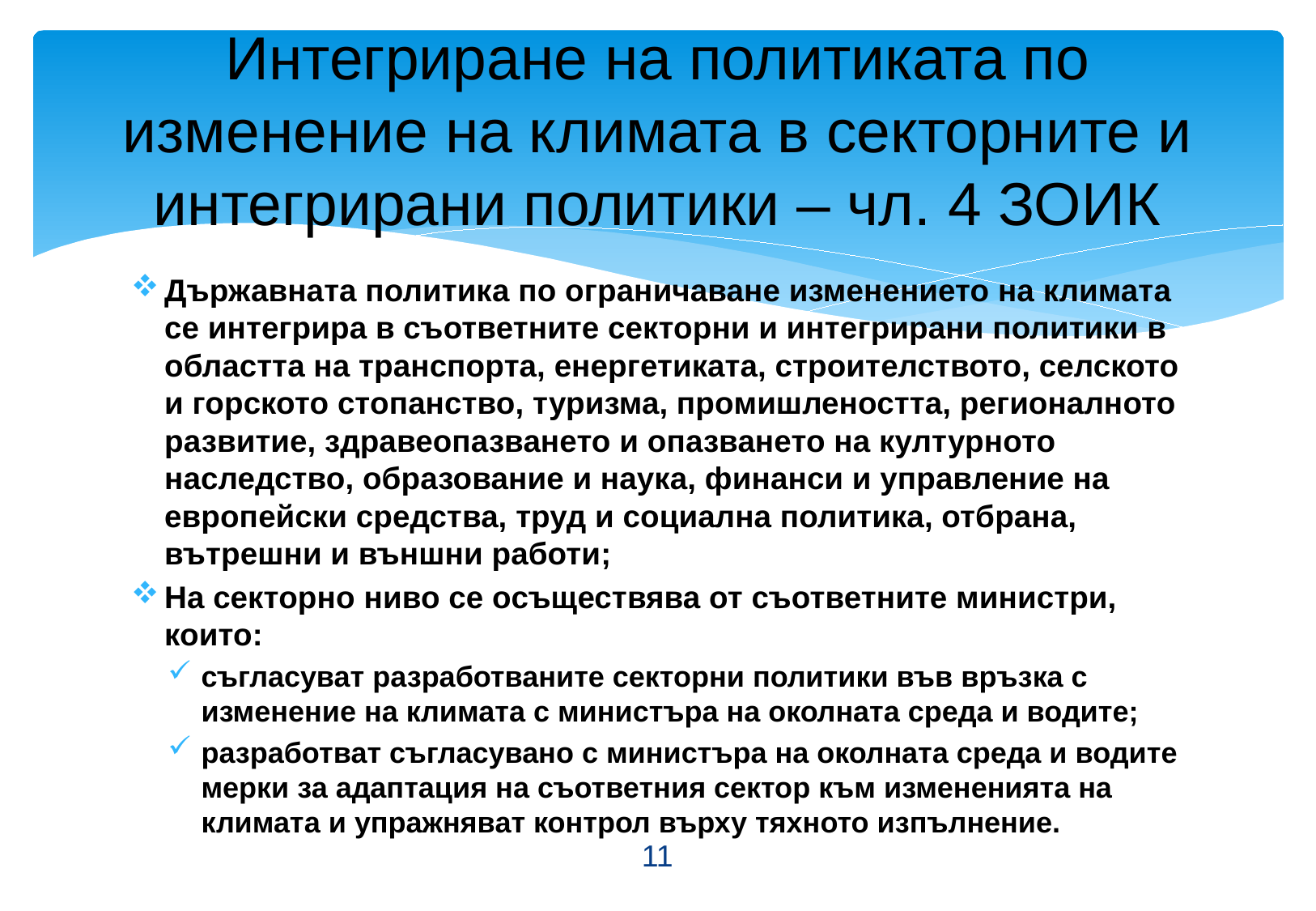

# Интегриране на политиката по изменение на климата в секторните и интегрирани политики – чл. 4 ЗОИК
Държавната политика по ограничаване изменението на климата се интегрира в съответните секторни и интегрирани политики в областта на транспорта, енергетиката, строителството, селското и горското стопанство, туризма, промишлеността, регионалното развитие, здравеопазването и опазването на културното наследство, образование и наука, финанси и управление на европейски средства, труд и социална политика, отбрана, вътрешни и външни работи;
На секторно ниво се осъществява от съответните министри, които:
съгласуват разработваните секторни политики във връзка с изменение на климата с министъра на околната среда и водите;
разработват съгласувано с министъра на околната среда и водите мерки за адаптация на съответния сектор към измененията на климата и упражняват контрол върху тяхното изпълнение.

11